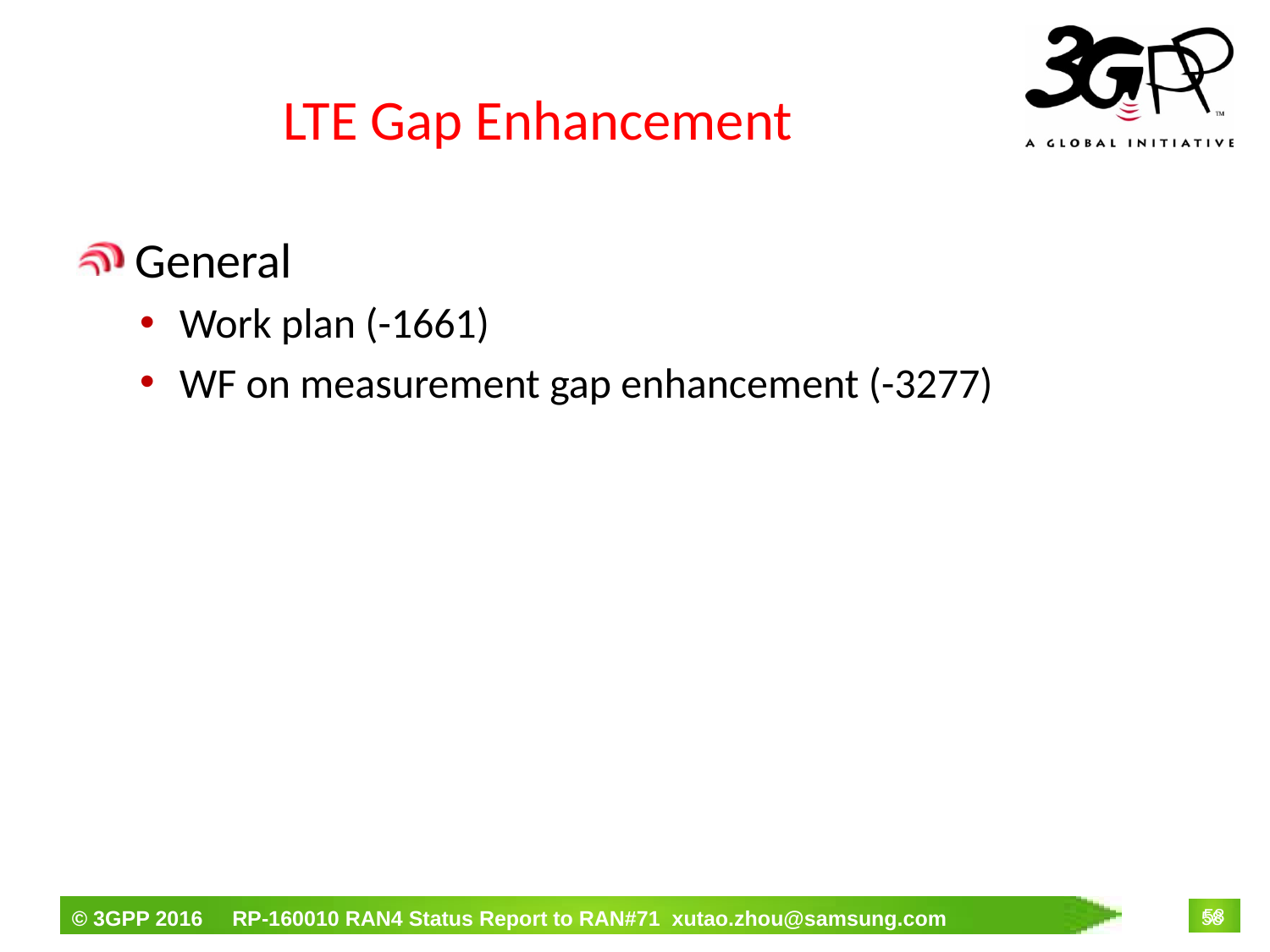

# LTE Gap Enhancement
 General
Work plan (-1661)
WF on measurement gap enhancement (-3277)
58